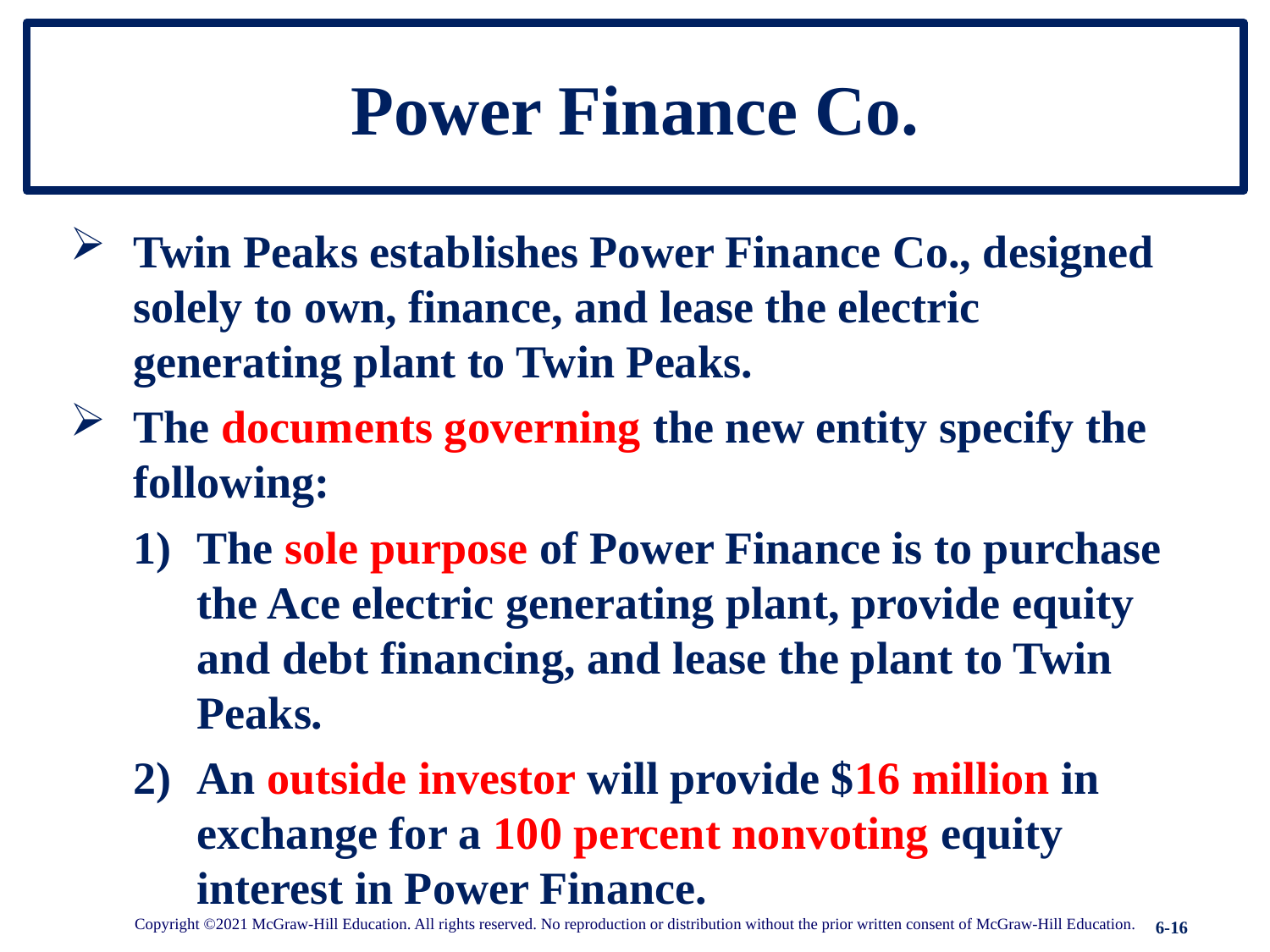

# Power Finance Co.
Twin Peaks establishes Power Finance Co., designed solely to own, finance, and lease the electric generating plant to Twin Peaks.
The documents governing the new entity specify the following:
The sole purpose of Power Finance is to purchase the Ace electric generating plant, provide equity and debt financing, and lease the plant to Twin Peaks.
An outside investor will provide $16 million in exchange for a 100 percent nonvoting equity interest in Power Finance.
Copyright ©2021 McGraw-Hill Education. All rights reserved. No reproduction or distribution without the prior written consent of McGraw-Hill Education.
6-16